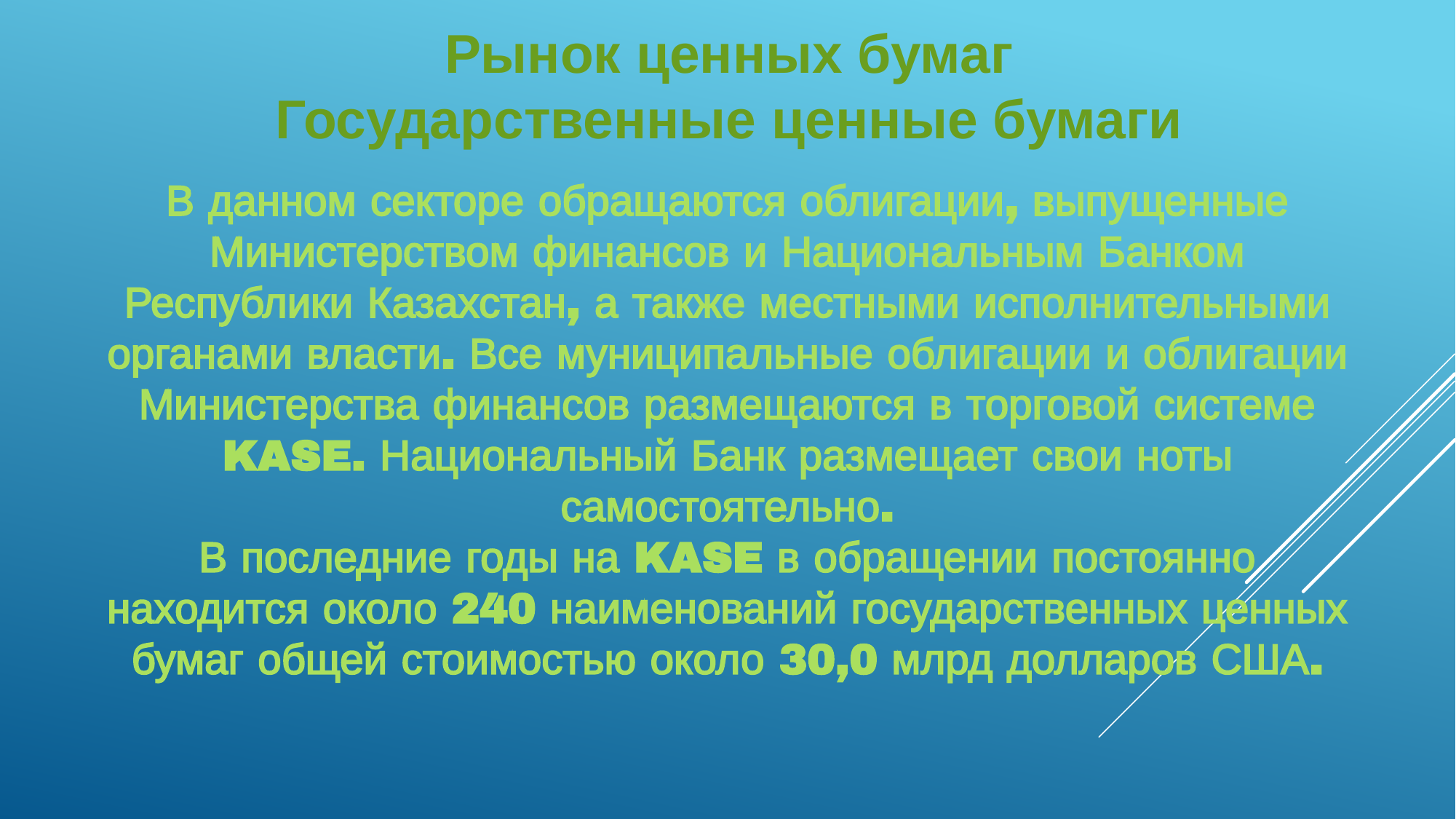

Рынок ценных бумаг
Государственные ценные бумаги
В данном секторе обращаются облигации, выпущенные Министерством финансов и Национальным Банком Республики Казахстан, а также местными исполнительными органами власти. Все муниципальные облигации и облигации Министерства финансов размещаются в торговой системе KASE. Национальный Банк размещает свои ноты самостоятельно.
В последние годы на KASE в обращении постоянно находится около 240 наименований государственных ценных бумаг общей стоимостью около 30,0 млрд долларов США.